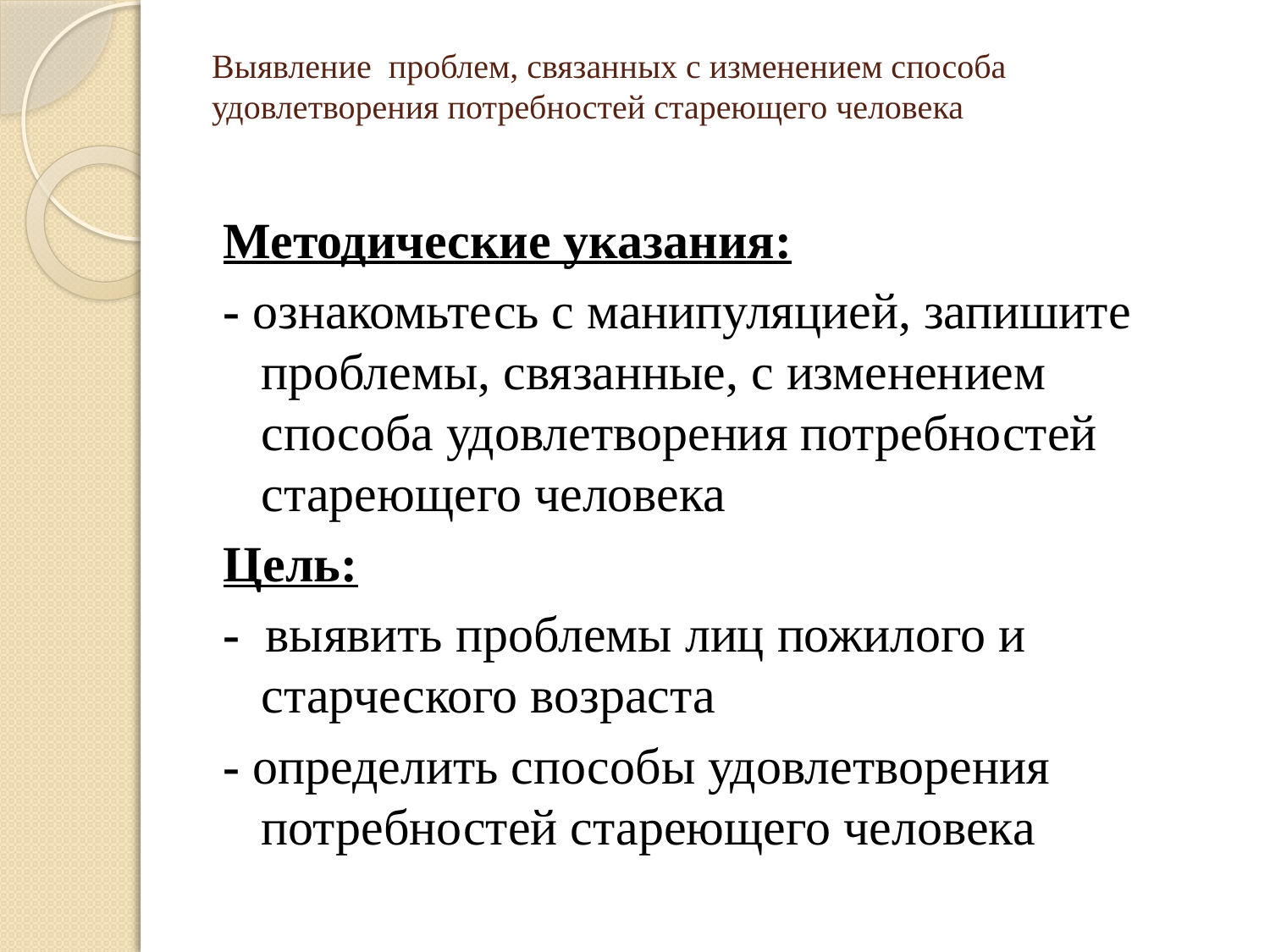

# Выявление  проблем, связанных с изменением способа удовлетворения потребностей стареющего человека
Методические указания:
- ознакомьтесь с манипуляцией, запишите проблемы, связанные, с изменением способа удовлетворения потребностей стареющего человека
Цель:
-  выявить проблемы лиц пожилого и старческого возраста
- определить способы удовлетворения потребностей стареющего человека